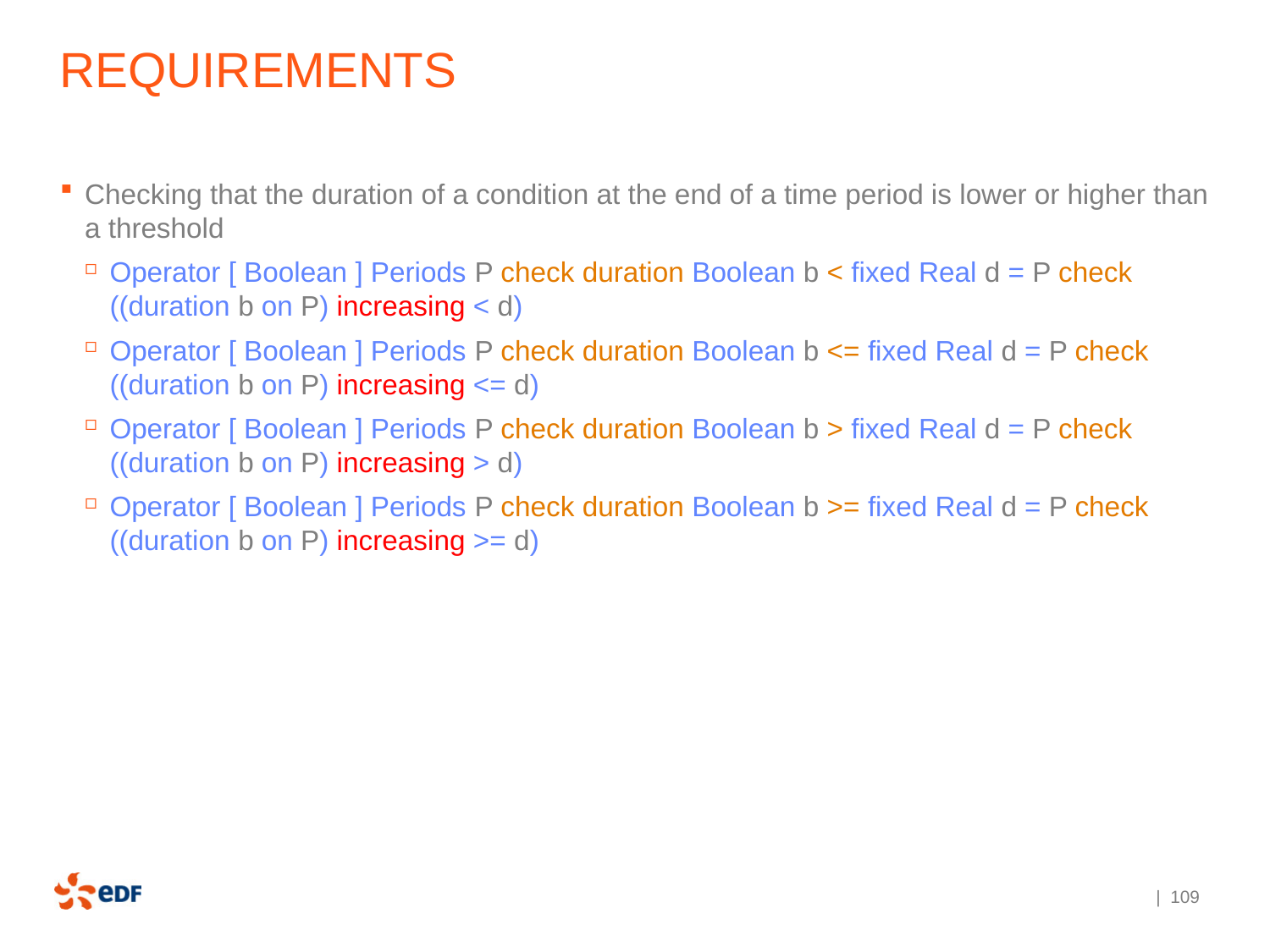

# requirements
Checking that the duration of a condition at the end of a time period is lower or higher than a threshold
Operator [ Boolean ] Periods P check duration Boolean b < fixed Real d = P check ((duration b on P) increasing < d)
Operator [ Boolean ] Periods P check duration Boolean b <= fixed Real d = P check ((duration b on P) increasing <= d)
Operator [ Boolean ] Periods P check duration Boolean b > fixed Real d = P check ((duration b on P) increasing > d)
Operator [ Boolean ] Periods P check duration Boolean b >= fixed Real d = P check ((duration b on P) increasing >= d)